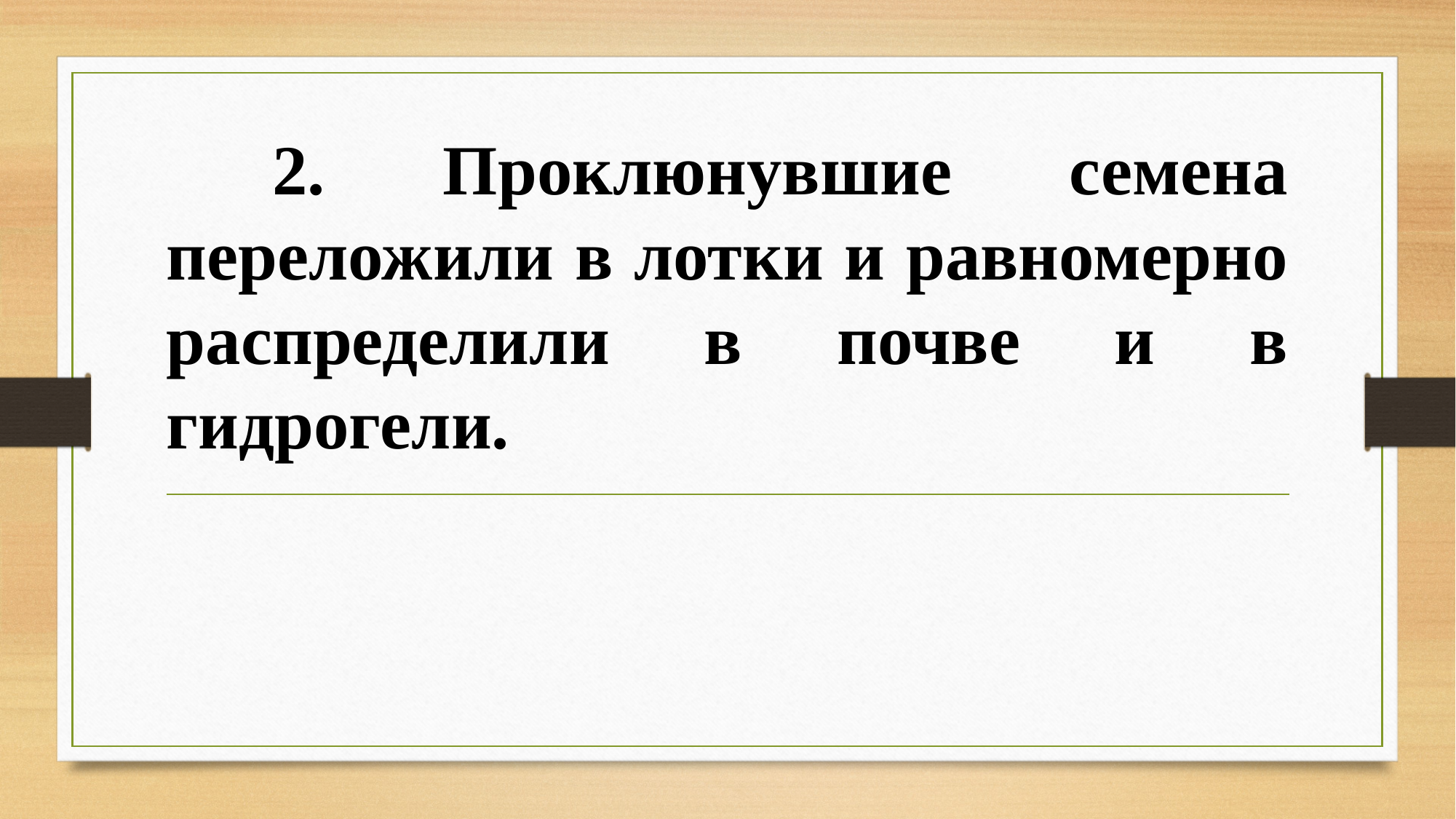

# 2. Проклюнувшие семена переложили в лотки и равномерно распределили в почве и в гидрогели.